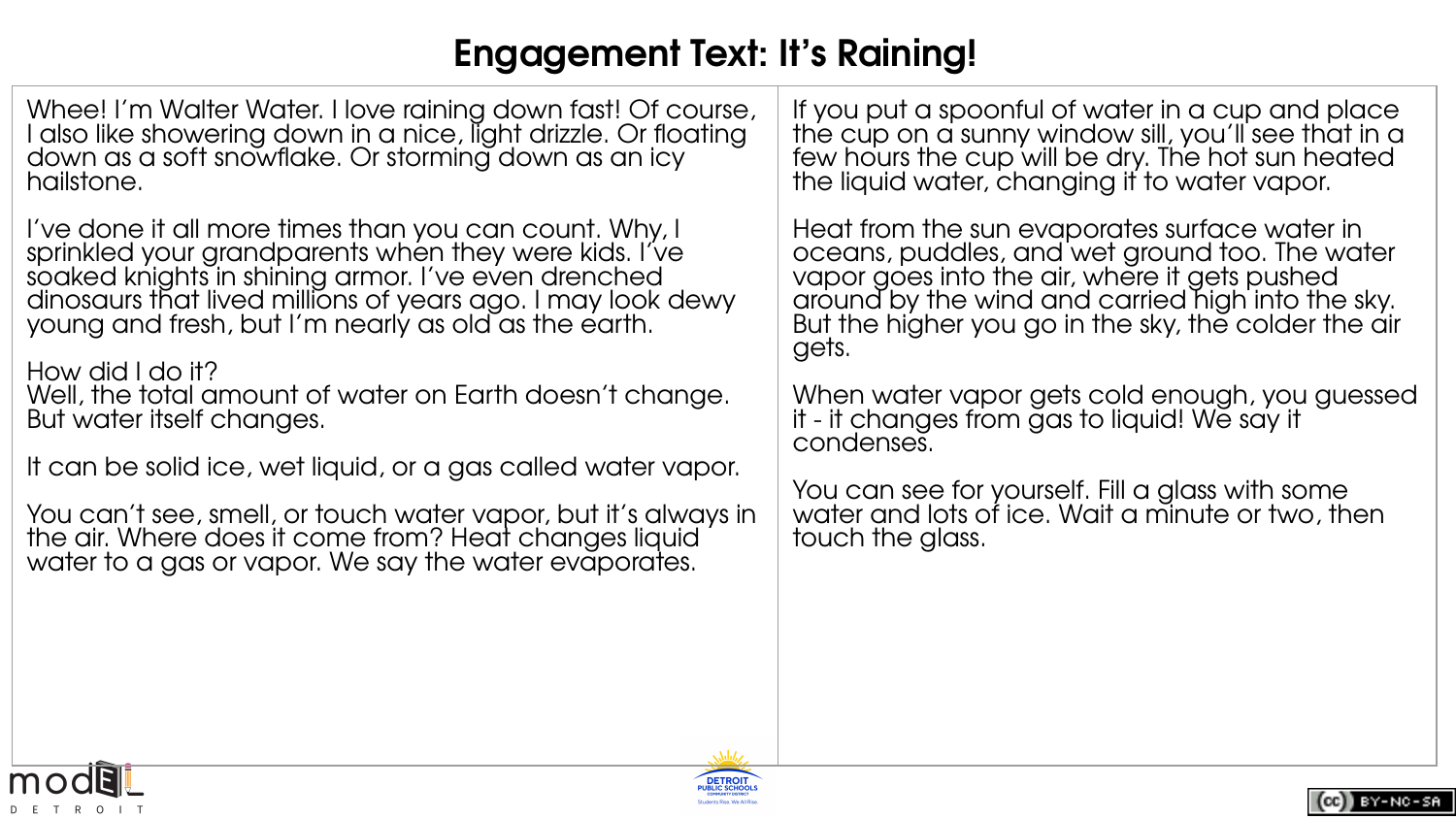

Engagement Text: It’s Raining!
| Whee! I’m Walter Water. I love raining down fast! Of course, I also like showering down in a nice, light drizzle. Or floating down as a soft snowflake. Or storming down as an icy hailstone. I’ve done it all more times than you can count. Why, I sprinkled your grandparents when they were kids. I’ve soaked knights in shining armor. I’ve even drenched dinosaurs that lived millions of years ago. I may look dewy young and fresh, but I’m nearly as old as the earth. How did I do it? Well, the total amount of water on Earth doesn’t change. But water itself changes. It can be solid ice, wet liquid, or a gas called water vapor. You can’t see, smell, or touch water vapor, but it’s always in the air. Where does it come from? Heat changes liquid water to a gas or vapor. We say the water evaporates. | If you put a spoonful of water in a cup and place the cup on a sunny window sill, you’ll see that in a few hours the cup will be dry. The hot sun heated the liquid water, changing it to water vapor. Heat from the sun evaporates surface water in oceans, puddles, and wet ground too. The water vapor goes into the air, where it gets pushed around by the wind and carried high into the sky. But the higher you go in the sky, the colder the air gets. When water vapor gets cold enough, you guessed it - it changes from gas to liquid! We say it condenses. You can see for yourself. Fill a glass with some water and lots of ice. Wait a minute or two, then touch the glass. |
| --- | --- |